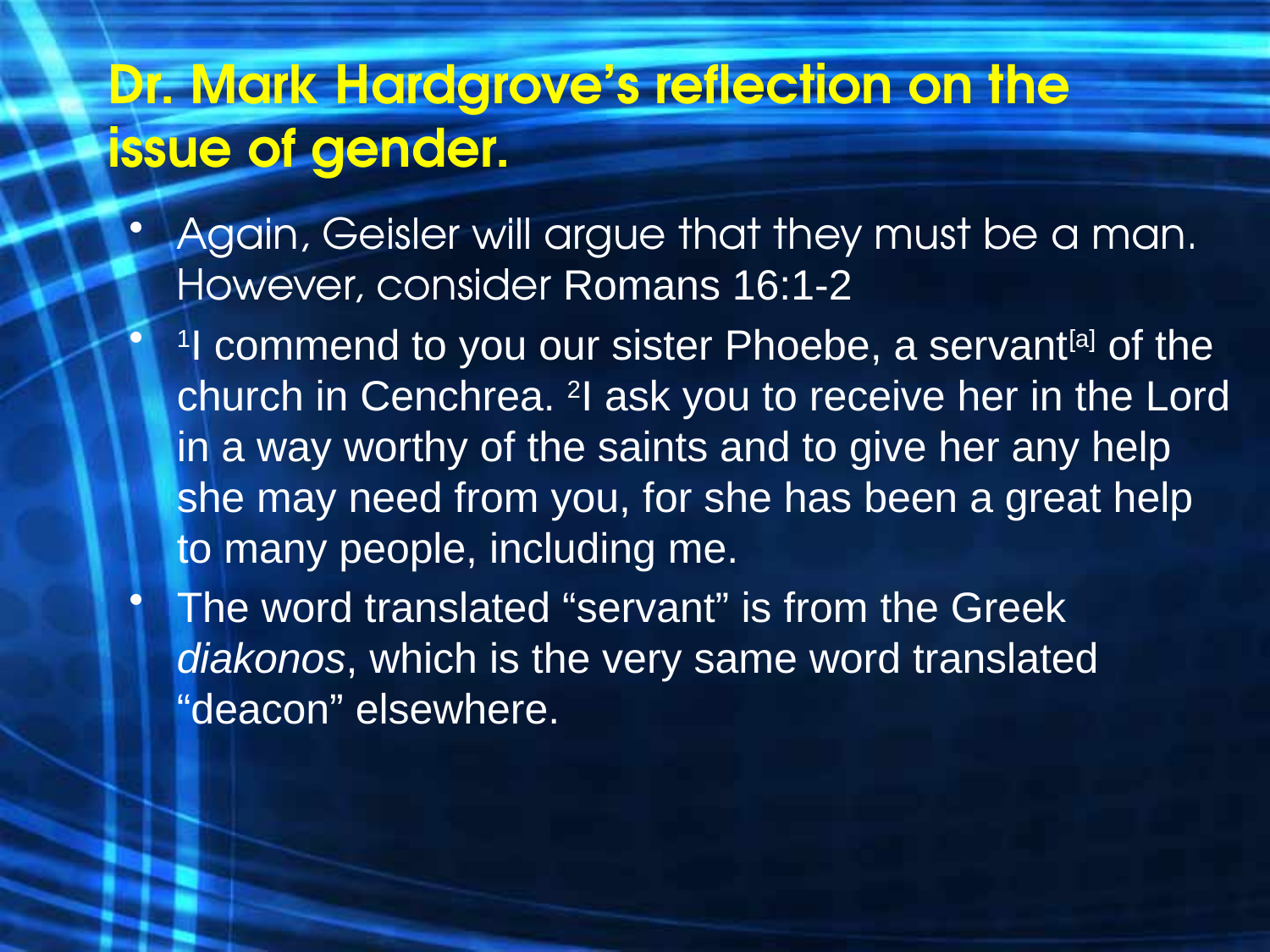

# Dr. Mark Hardgrove’s reflection on the issue of gender.
Again, Geisler will argue that they must be a man.  However, consider Romans 16:1-2
1I commend to you our sister Phoebe, a servant[a] of the church in Cenchrea. 2I ask you to receive her in the Lord in a way worthy of the saints and to give her any help she may need from you, for she has been a great help to many people, including me.
The word translated “servant” is from the Greek diakonos, which is the very same word translated “deacon” elsewhere.